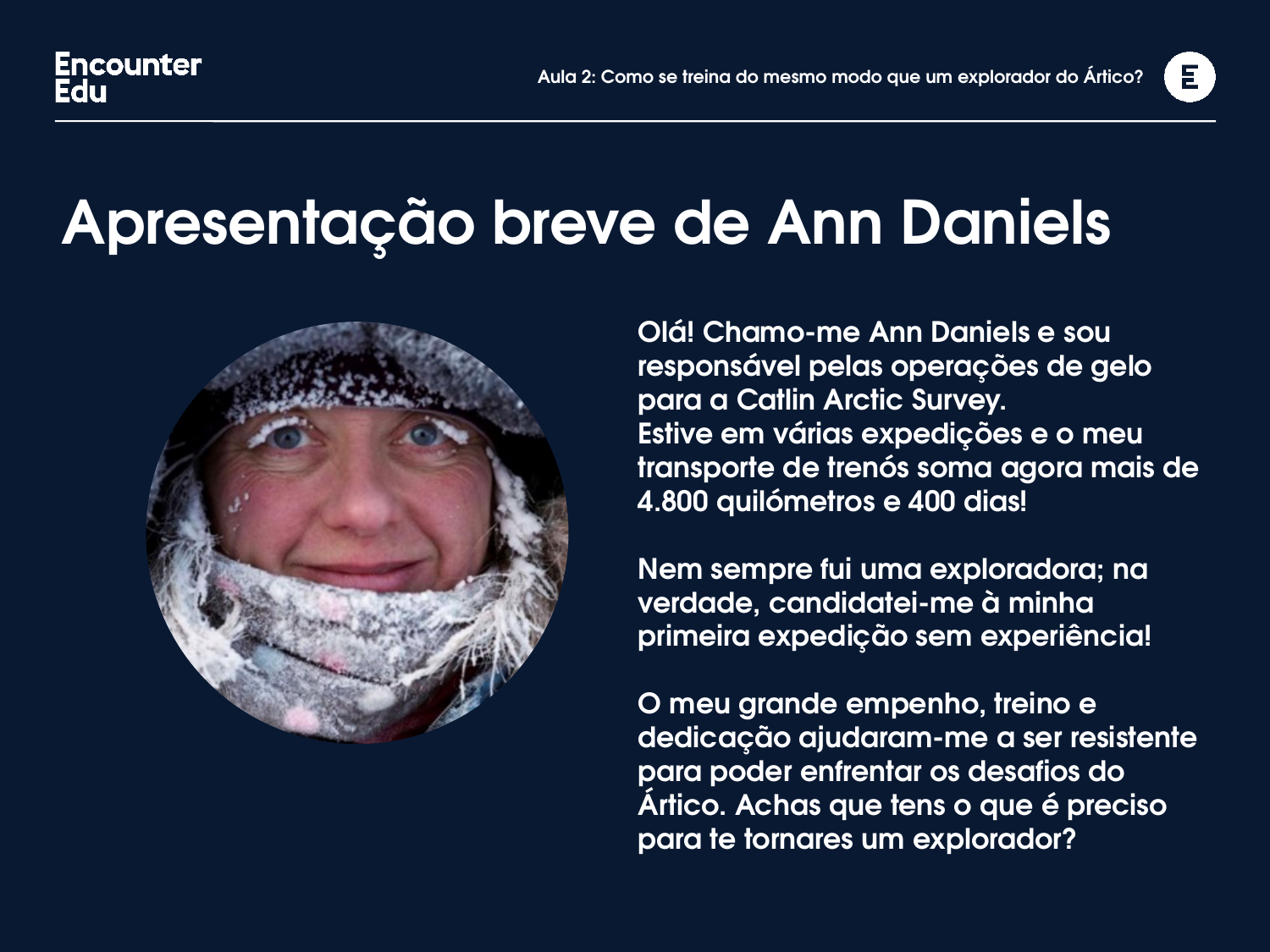

# Aula 2: Como se treina do mesmo modo que um explorador do Ártico?
Apresentação breve de Ann Daniels
Olá! Chamo-me Ann Daniels e sou responsável pelas operações de gelo para a Catlin Arctic Survey.
Estive em várias expedições e o meu transporte de trenós soma agora mais de 4.800 quilómetros e 400 dias!
Nem sempre fui uma exploradora; na verdade, candidatei-me à minha primeira expedição sem experiência!
O meu grande empenho, treino e dedicação ajudaram-me a ser resistente para poder enfrentar os desafios do Ártico. Achas que tens o que é preciso para te tornares um explorador?